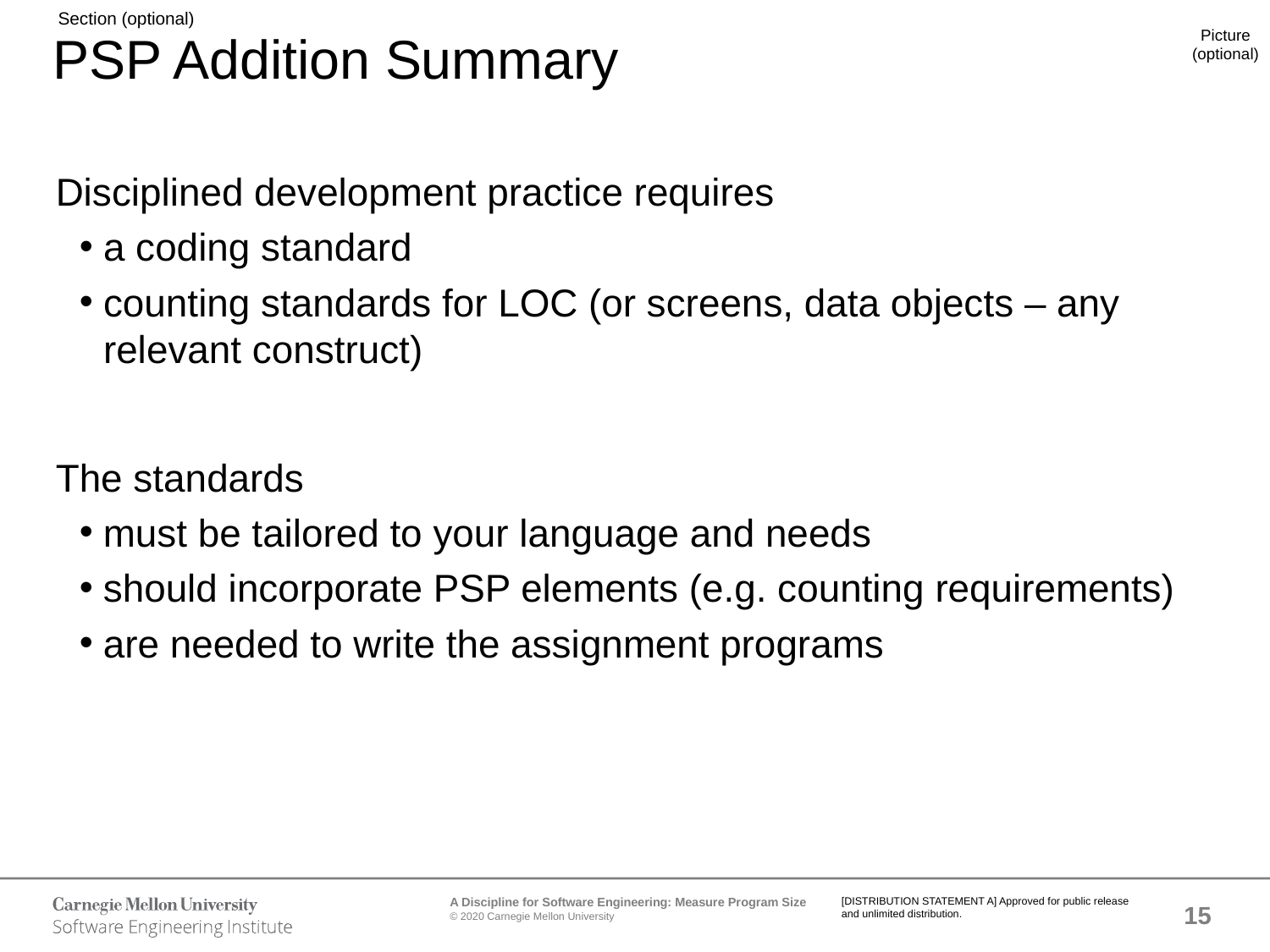

# PSP Addition Summary
Disciplined development practice requires
a coding standard
counting standards for LOC (or screens, data objects – any relevant construct)

The standards
must be tailored to your language and needs
should incorporate PSP elements (e.g. counting requirements)
are needed to write the assignment programs